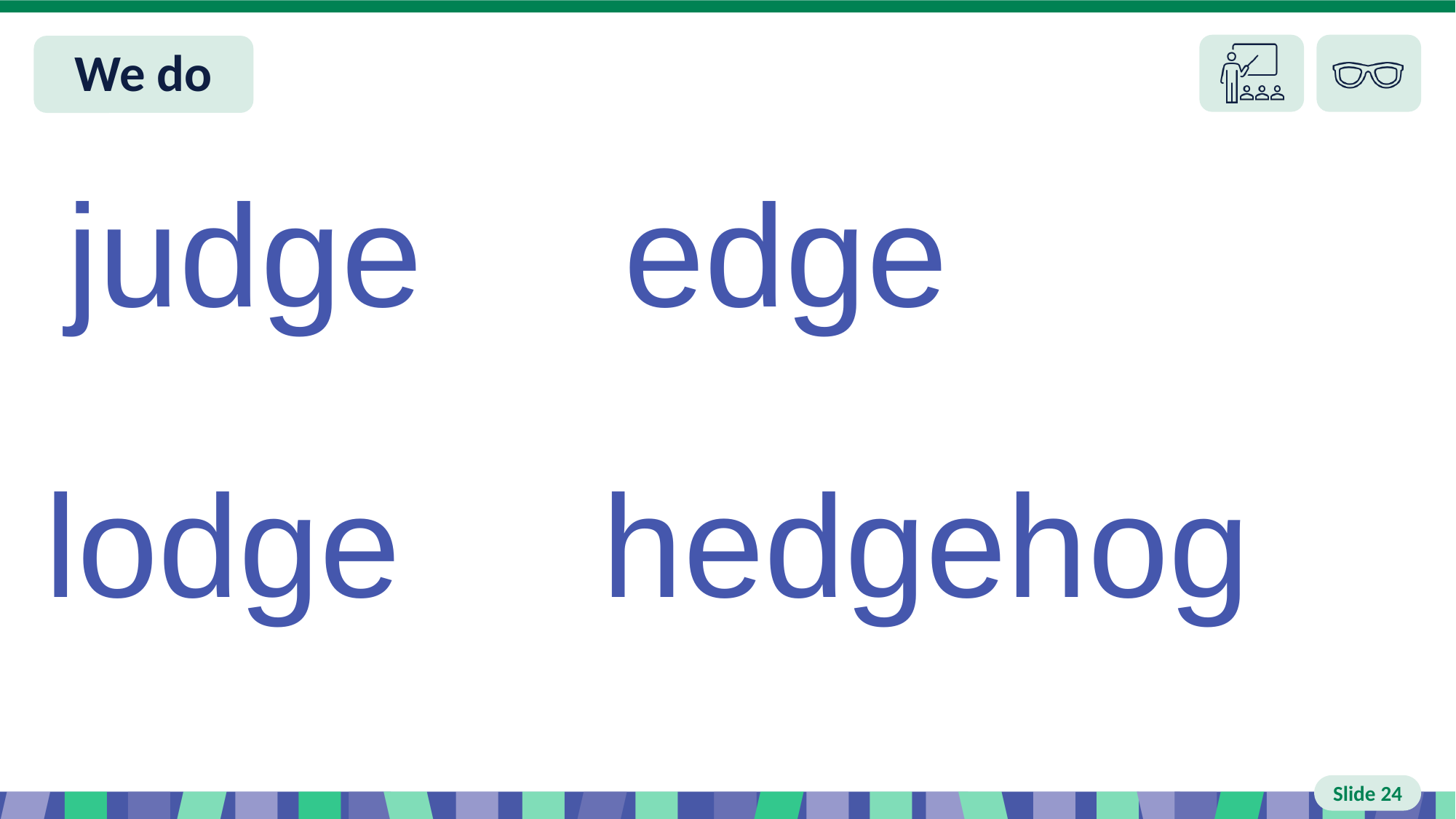

# Slide 24 We do
judge     edge
lodge     hedgehog